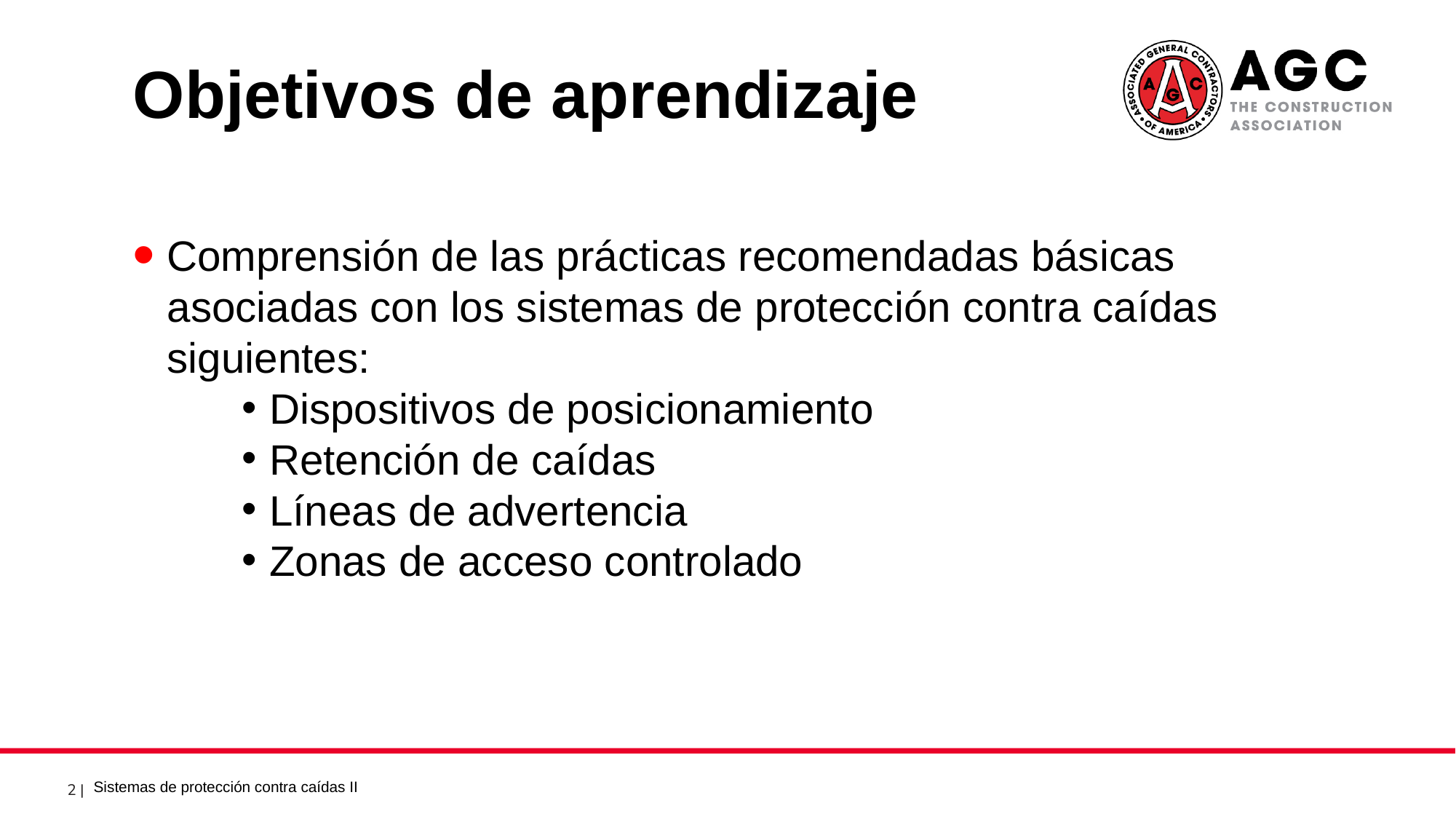

Objetivos de aprendizaje 1
Comprensión de las prácticas recomendadas básicas asociadas con los sistemas de protección contra caídas siguientes:
Dispositivos de posicionamiento
Retención de caídas
Líneas de advertencia
Zonas de acceso controlado

Sistemas de protección contra caídas II